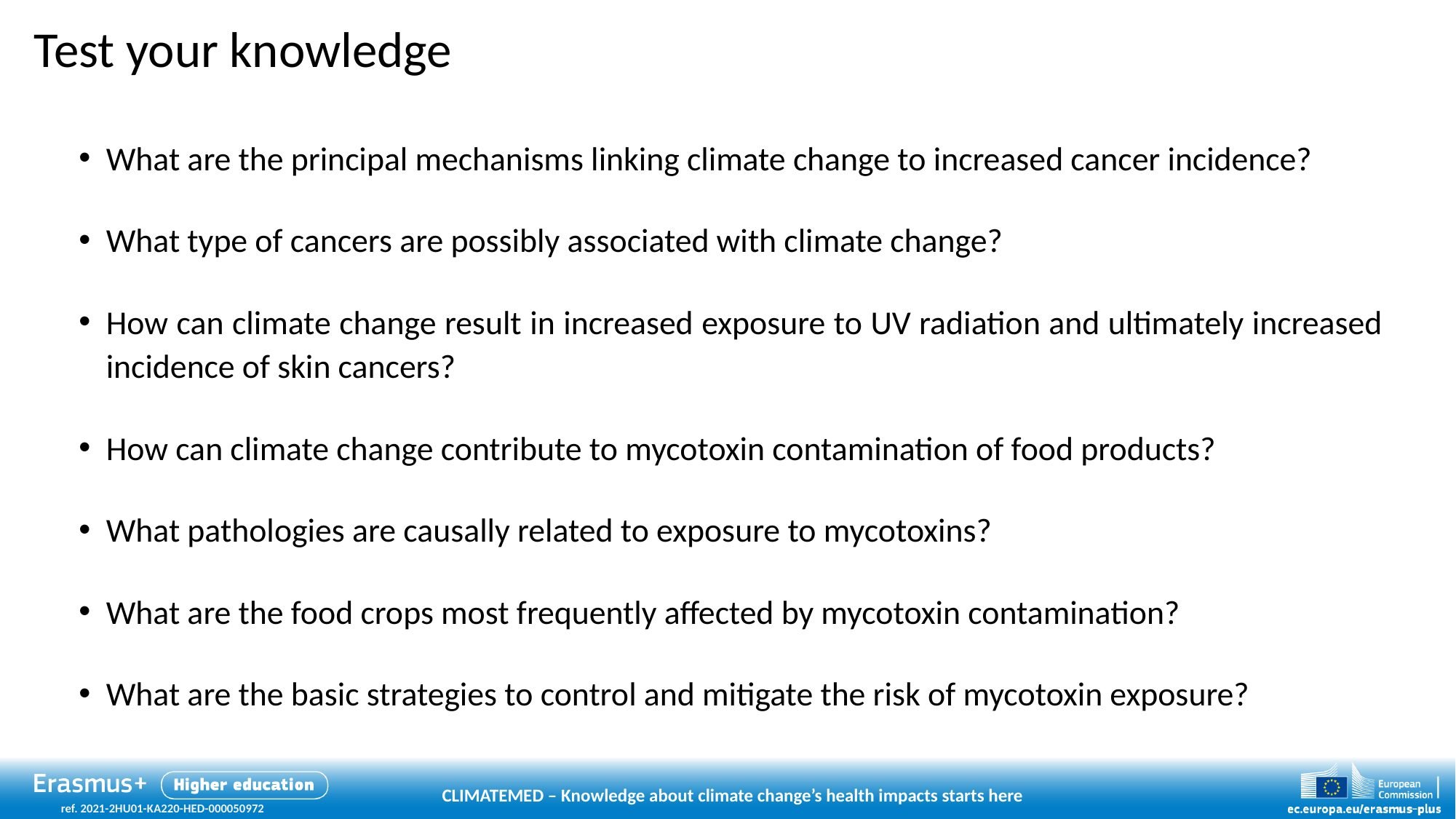

# Test your knowledge
What are the principal mechanisms linking climate change to increased cancer incidence?
What type of cancers are possibly associated with climate change?
How can climate change result in increased exposure to UV radiation and ultimately increased incidence of skin cancers?
How can climate change contribute to mycotoxin contamination of food products?
What pathologies are causally related to exposure to mycotoxins?
What are the food crops most frequently affected by mycotoxin contamination?
What are the basic strategies to control and mitigate the risk of mycotoxin exposure?